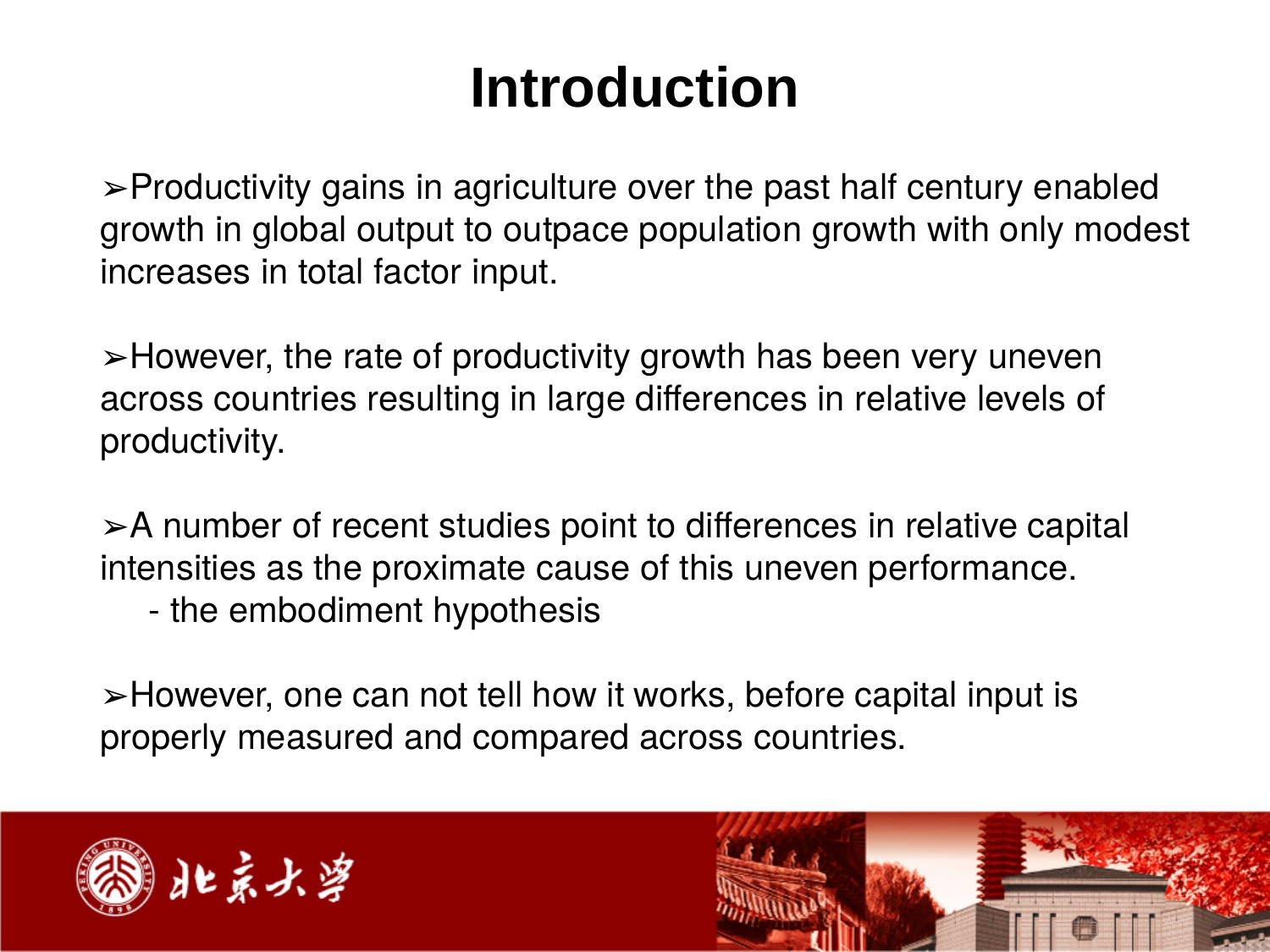

# Introduction
Productivity gains in agriculture over the past half century enabled growth in global output to outpace population growth with only modest increases in total factor input.

However, the rate of productivity growth has been very uneven across countries resulting in large differences in relative levels of productivity.

A number of recent studies point to differences in relative capital intensities as the proximate cause of this uneven performance.
     - the embodiment hypothesis

However, one can not tell how it works, before capital input is properly measured and compared across countries.